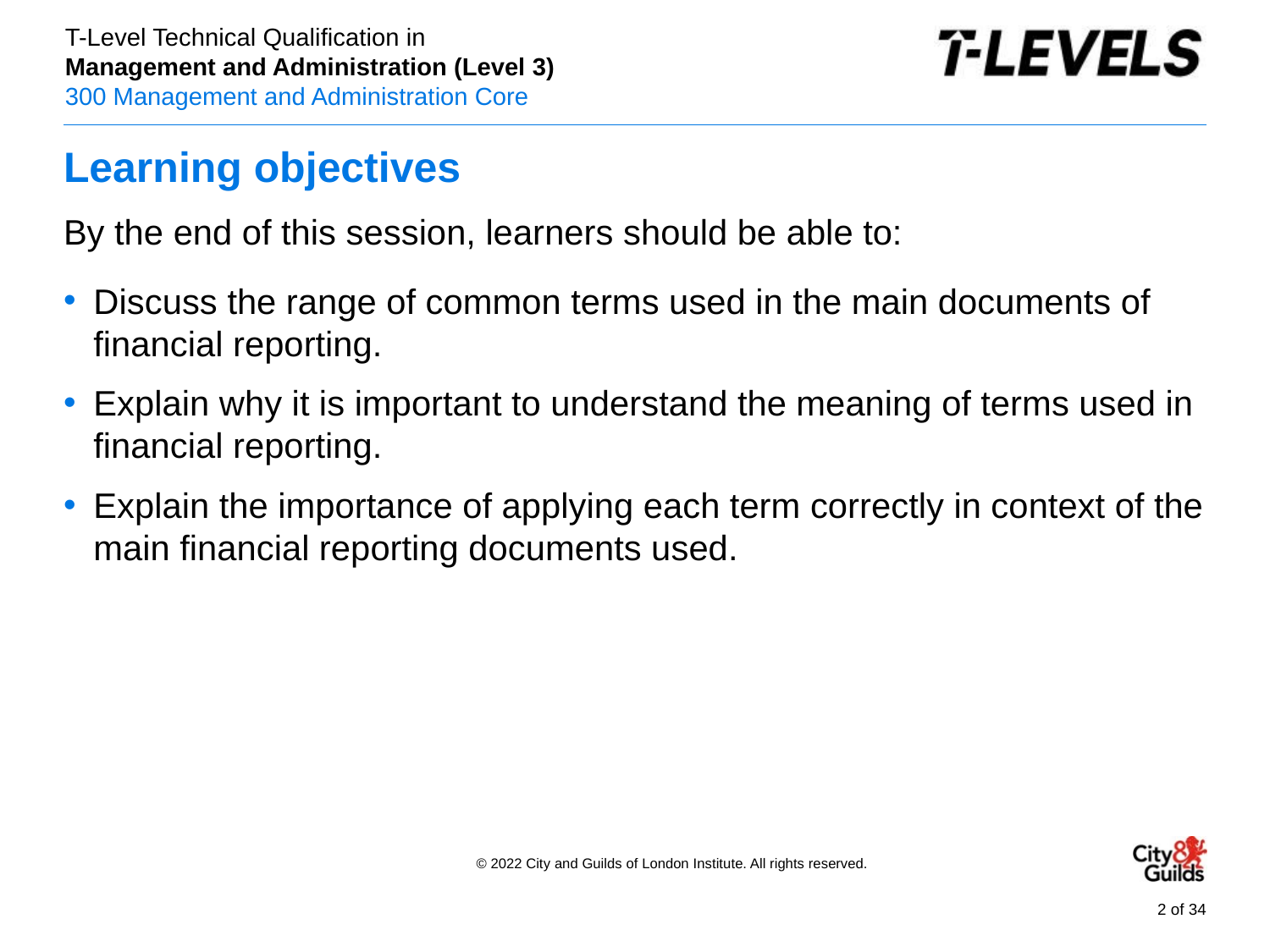

# Learning objectives
By the end of this session, learners should be able to:
Discuss the range of common terms used in the main documents of financial reporting.
Explain why it is important to understand the meaning of terms used in financial reporting.
Explain the importance of applying each term correctly in context of the main financial reporting documents used.